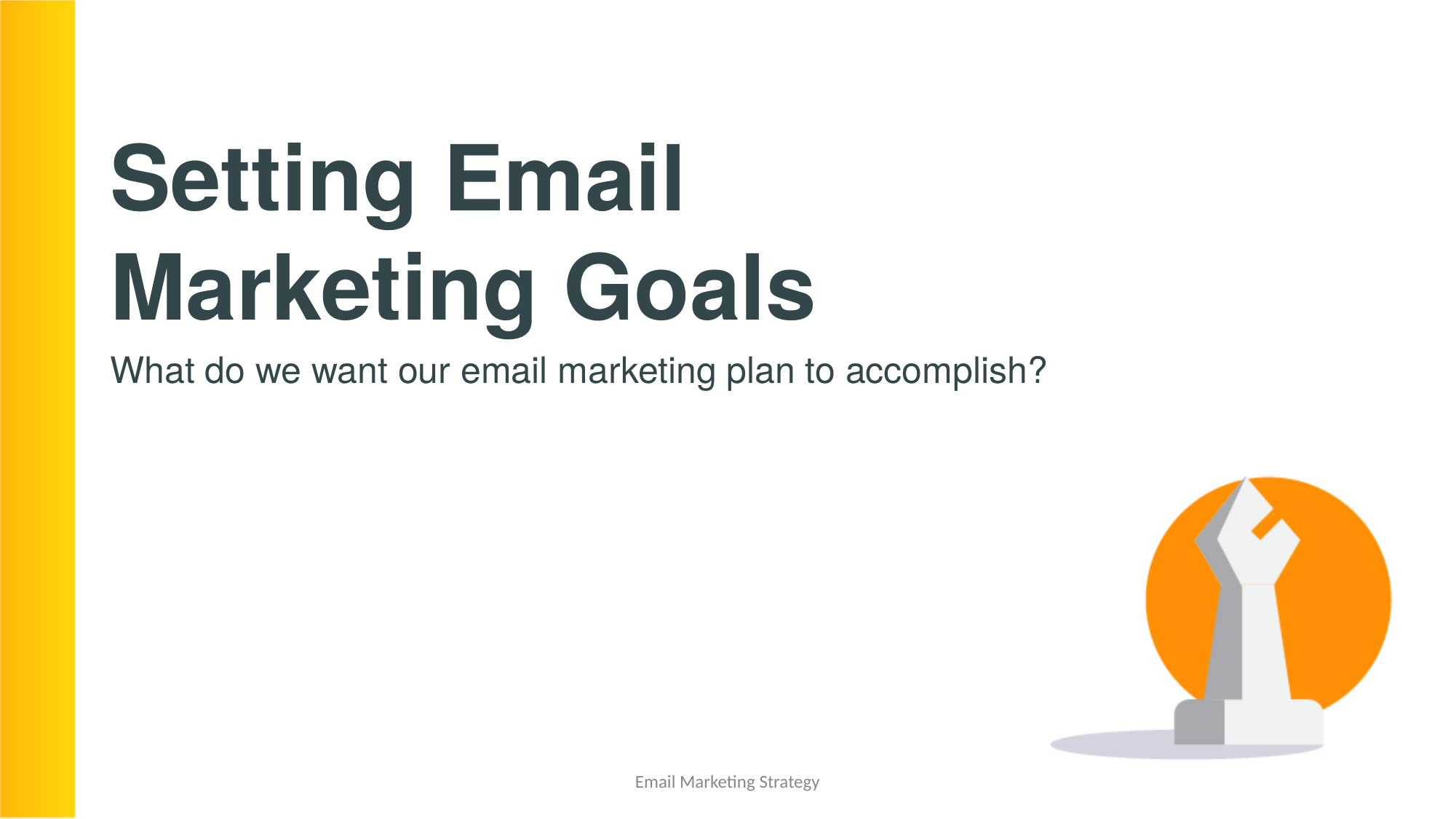

# Setting Email
Marketing Goals
What do we want our email marketing plan to accomplish?
Email Marketing Strategy